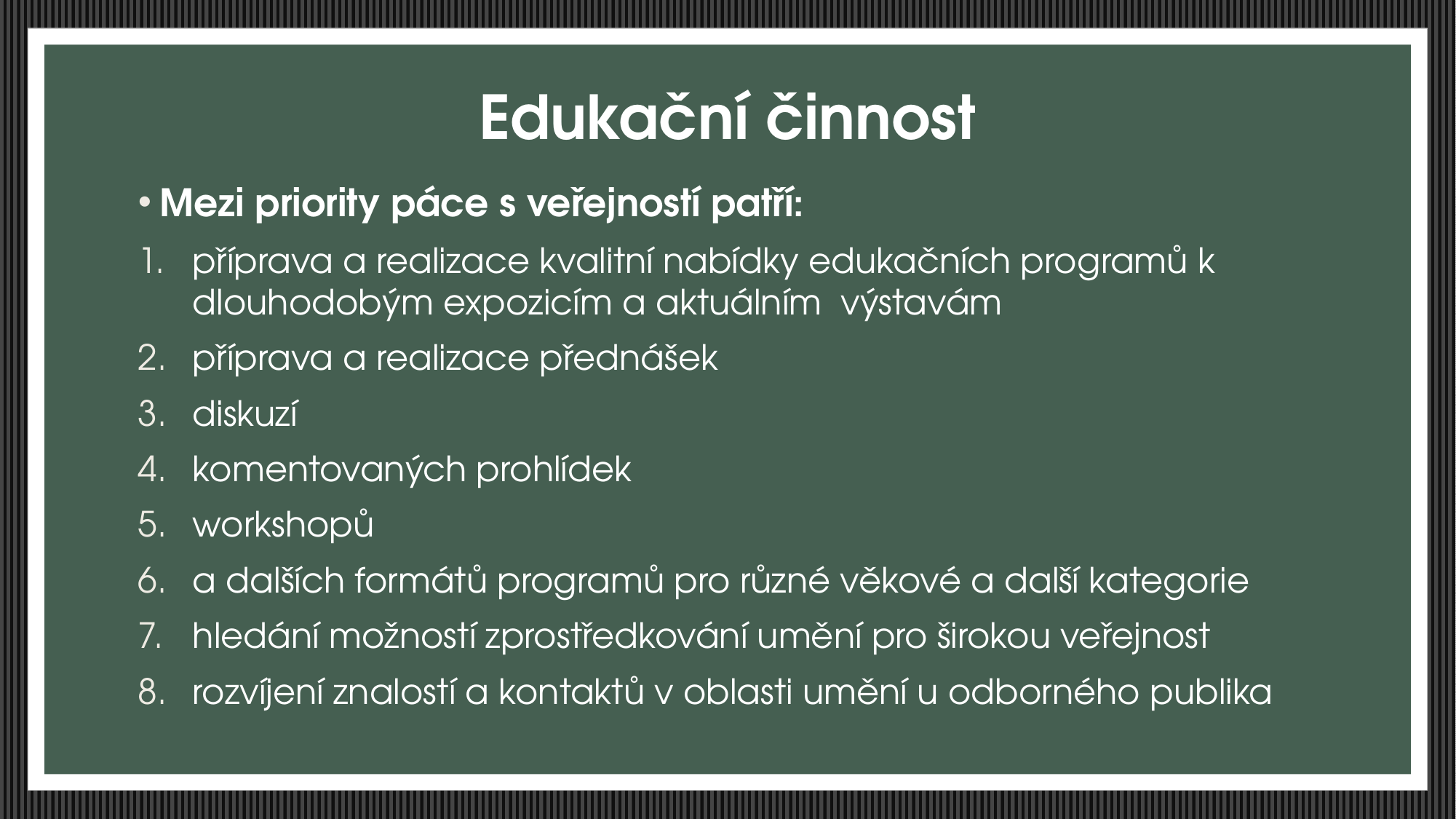

# Edukační činnost
Mezi priority páce s veřejností patří:
příprava a realizace kvalitní nabídky edukačních programů k dlouhodobým expozicím a aktuálním  výstavám
příprava a realizace přednášek
diskuzí
komentovaných prohlídek
workshopů
a dalších formátů programů pro různé věkové a další kategorie
hledání možností zprostředkování umění pro širokou veřejnost
rozvíjení znalostí a kontaktů v oblasti umění u odborného publika